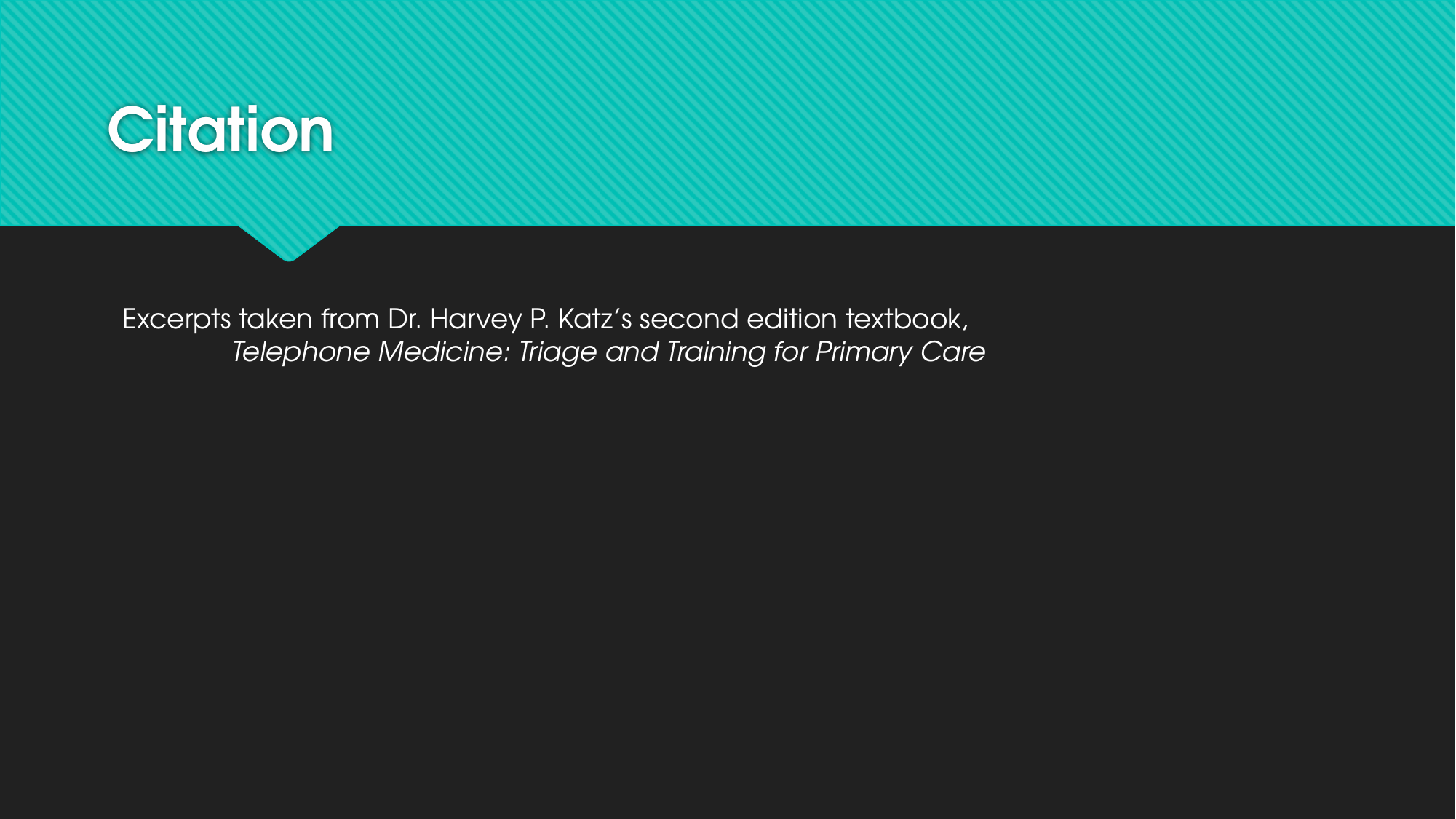

# Citation
Excerpts taken from Dr. Harvey P. Katz’s second edition textbook,
	Telephone Medicine: Triage and Training for Primary Care